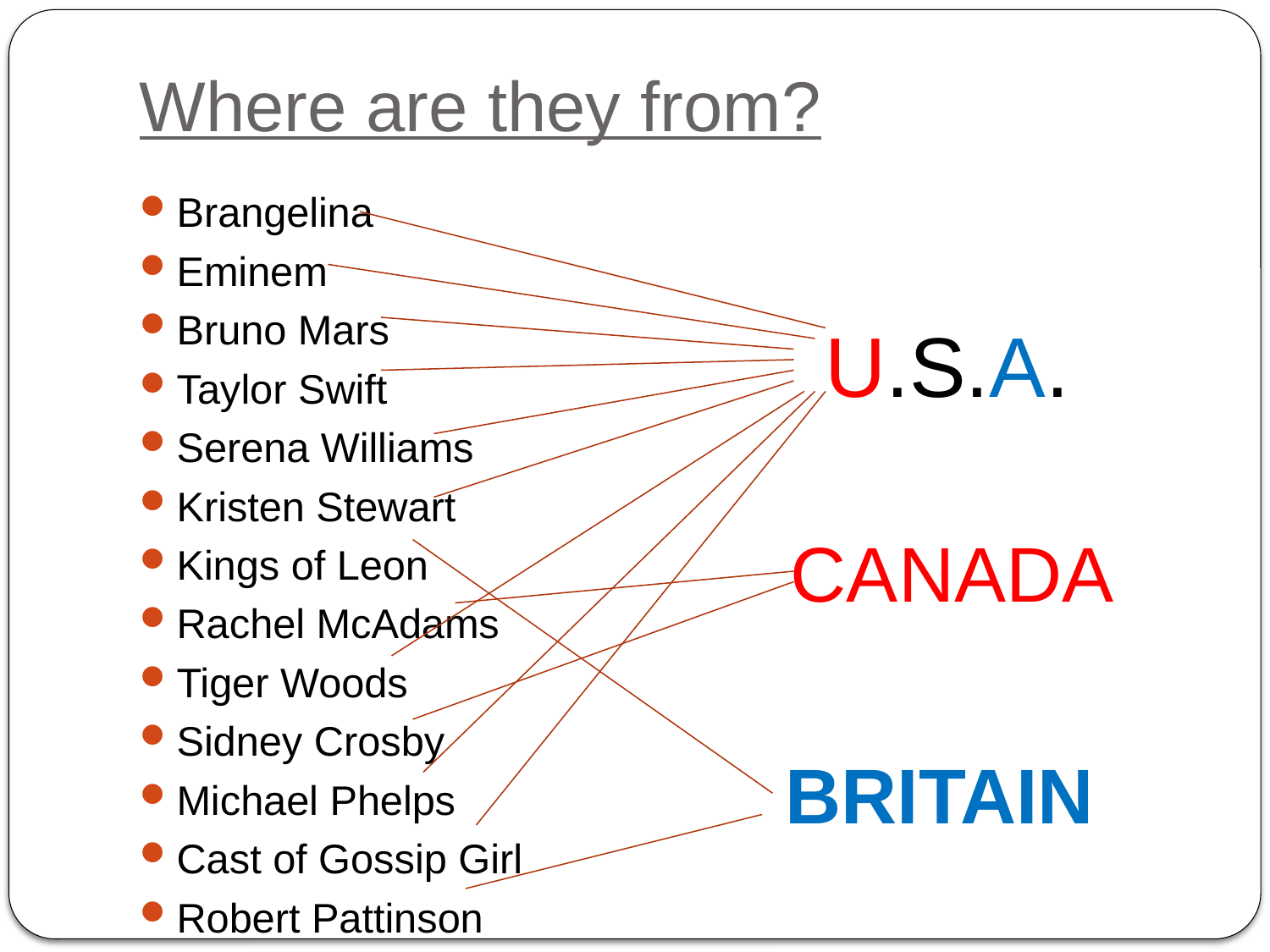

# Where are they from?
Brangelina
Eminem
Bruno Mars
Taylor Swift
Serena Williams
Kristen Stewart
Kings of Leon
Rachel McAdams
Tiger Woods
Sidney Crosby
Michael Phelps
Cast of Gossip Girl
Robert Pattinson

U.S.A.
CANADA
BRITAIN